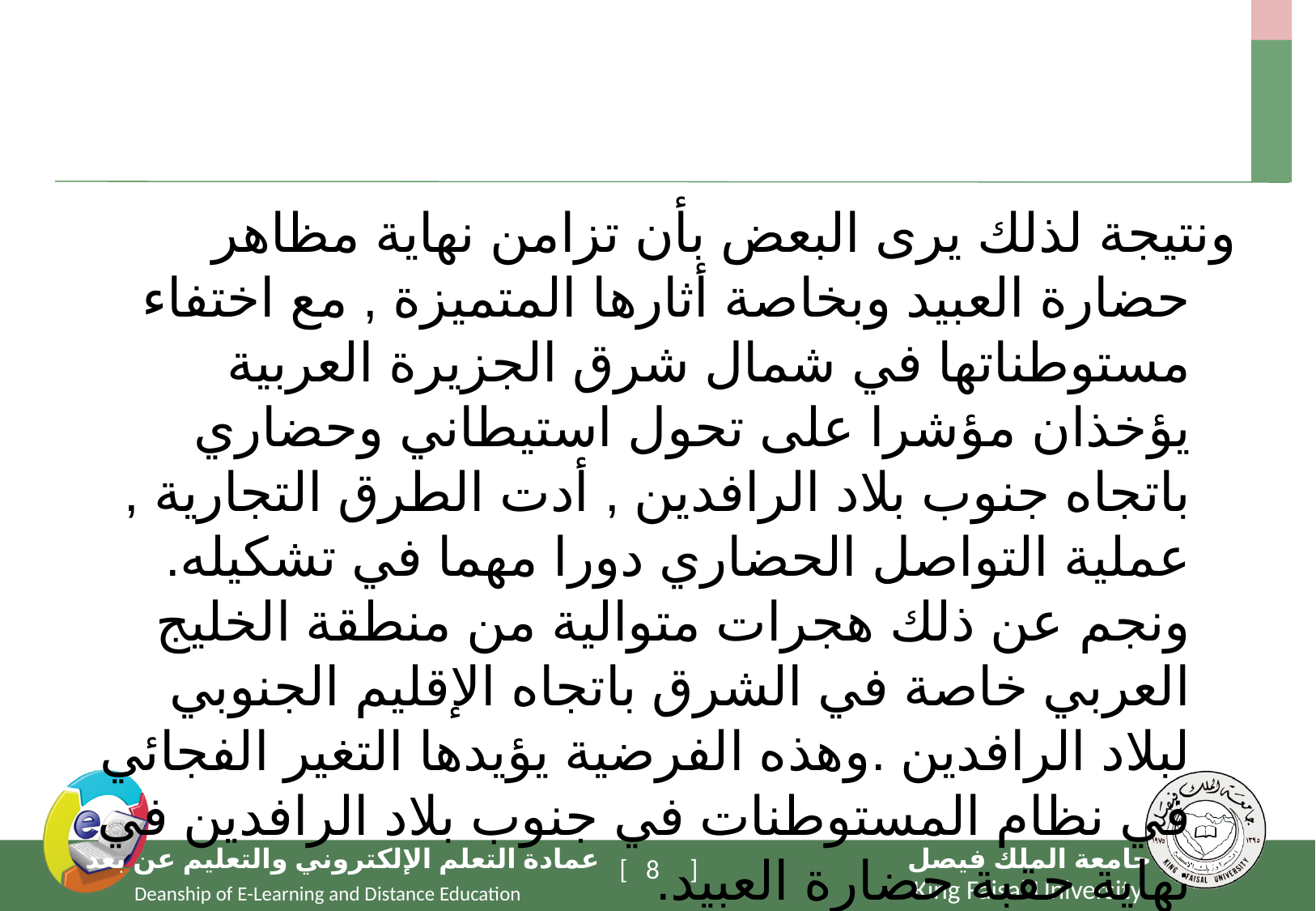

#
ونتيجة لذلك يرى البعض بأن تزامن نهاية مظاهر حضارة العبيد وبخاصة أثارها المتميزة , مع اختفاء مستوطناتها في شمال شرق الجزيرة العربية يؤخذان مؤشرا على تحول استيطاني وحضاري باتجاه جنوب بلاد الرافدين , أدت الطرق التجارية , عملية التواصل الحضاري دورا مهما في تشكيله. ونجم عن ذلك هجرات متوالية من منطقة الخليج العربي خاصة في الشرق باتجاه الإقليم الجنوبي لبلاد الرافدين .وهذه الفرضية يؤيدها التغير الفجائي في نظام المستوطنات في جنوب بلاد الرافدين في نهاية حقبة حضارة العبيد.